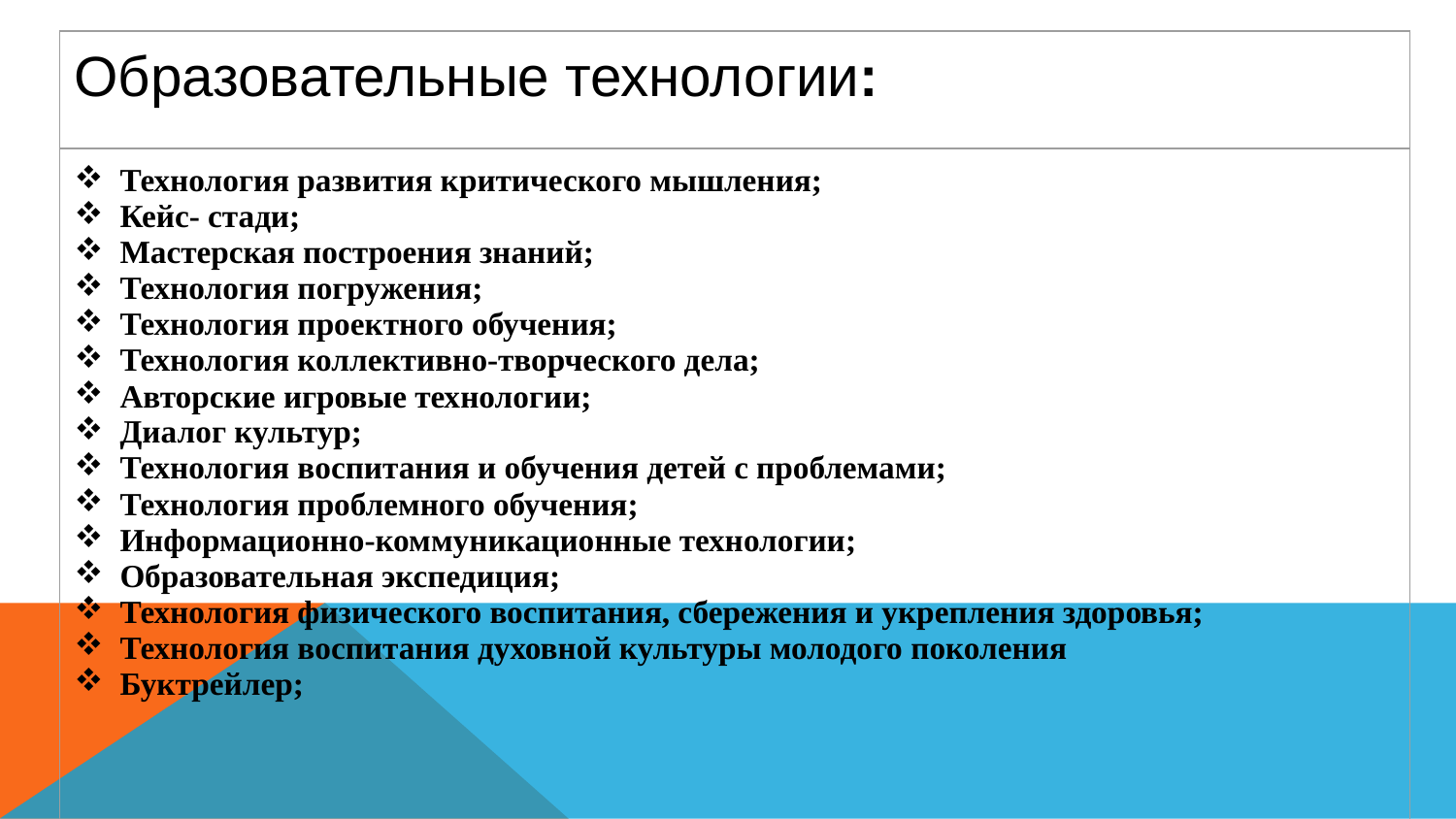

| Образовательные технологии: |
| --- |
| Технология развития критического мышления; Кейс- стади; Мастерская построения знаний; Технология погружения; Технология проектного обучения; Технология коллективно-творческого дела; Авторские игровые технологии; Диалог культур; Технология воспитания и обучения детей с проблемами; Технология проблемного обучения; Информационно-коммуникационные технологии; Образовательная экспедиция; Технология физического воспитания, сбережения и укрепления здоровья; Технология воспитания духовной культуры молодого поколения Буктрейлер; |